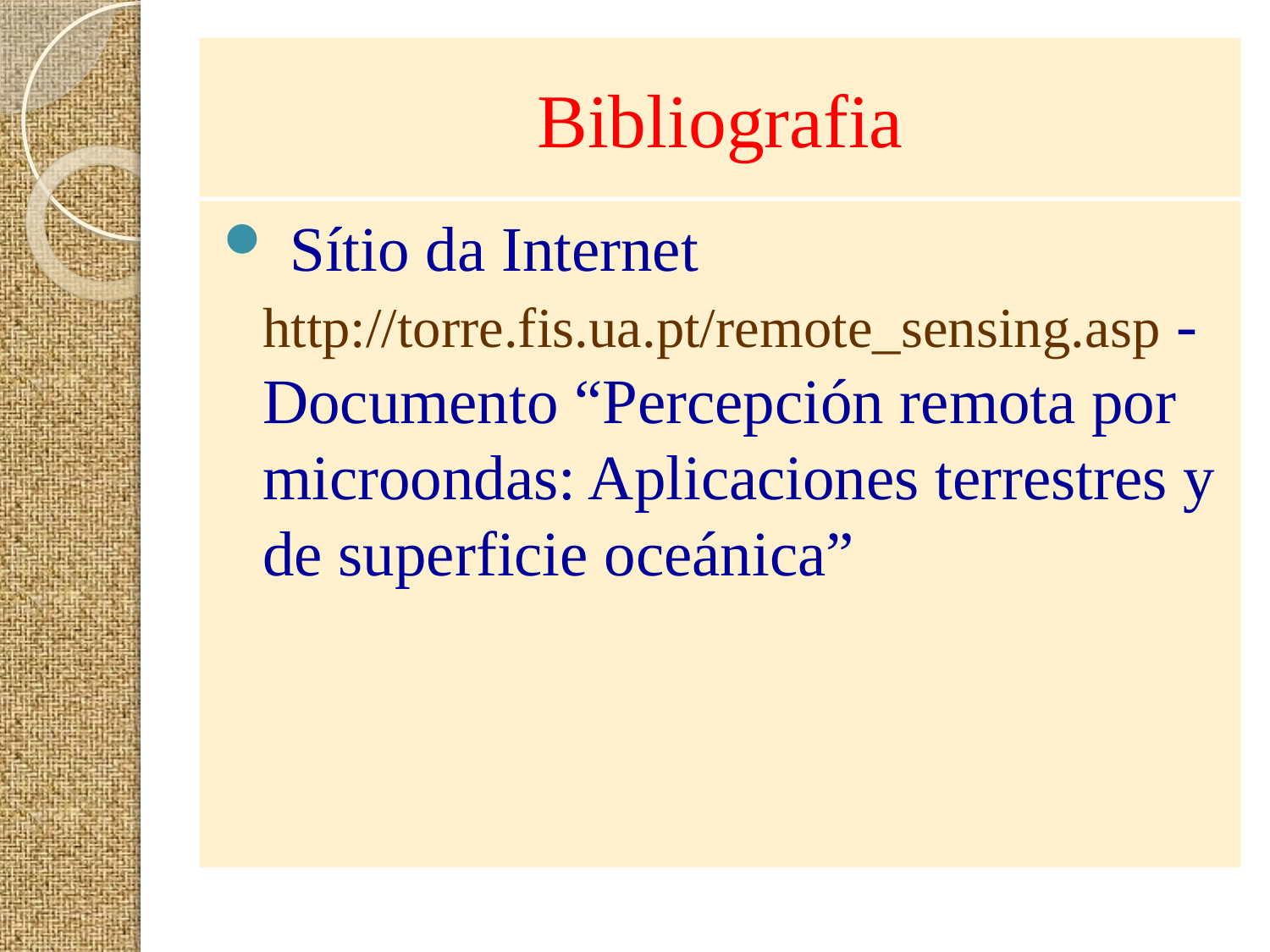

# Bibliografia
 Sítio da Internet http://torre.fis.ua.pt/remote_sensing.asp - Documento “Percepción remota por microondas: Aplicaciones terrestres y de superficie oceánica”